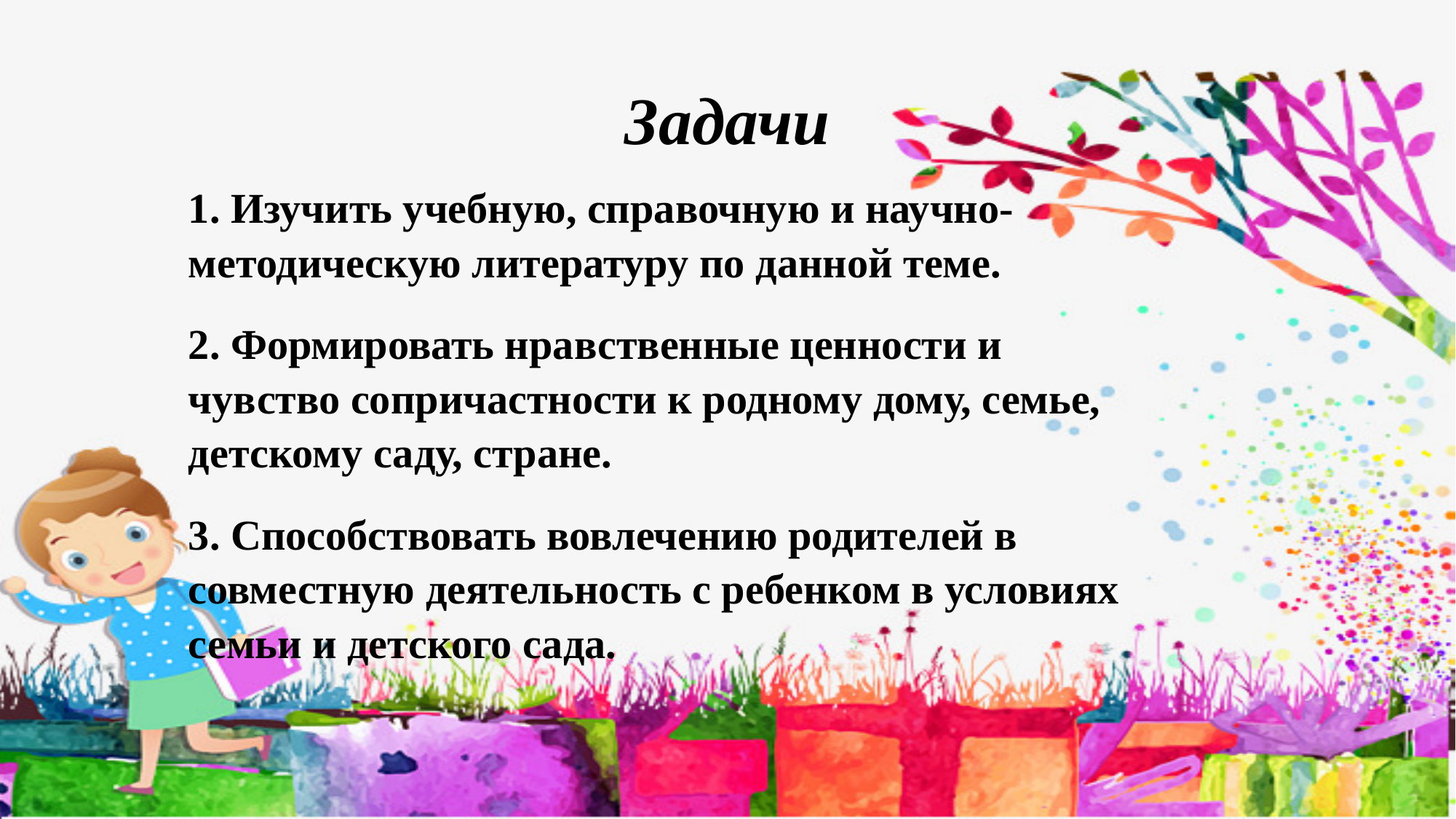

# Задачи
1. Изучить учебную, справочную и научно-методическую литературу по данной теме.
2. Формировать нравственные ценности и чувство сопричастности к родному дому, семье, детскому саду, стране.
3. Способствовать вовлечению родителей в совместную деятельность с ребенком в условиях семьи и детского сада.